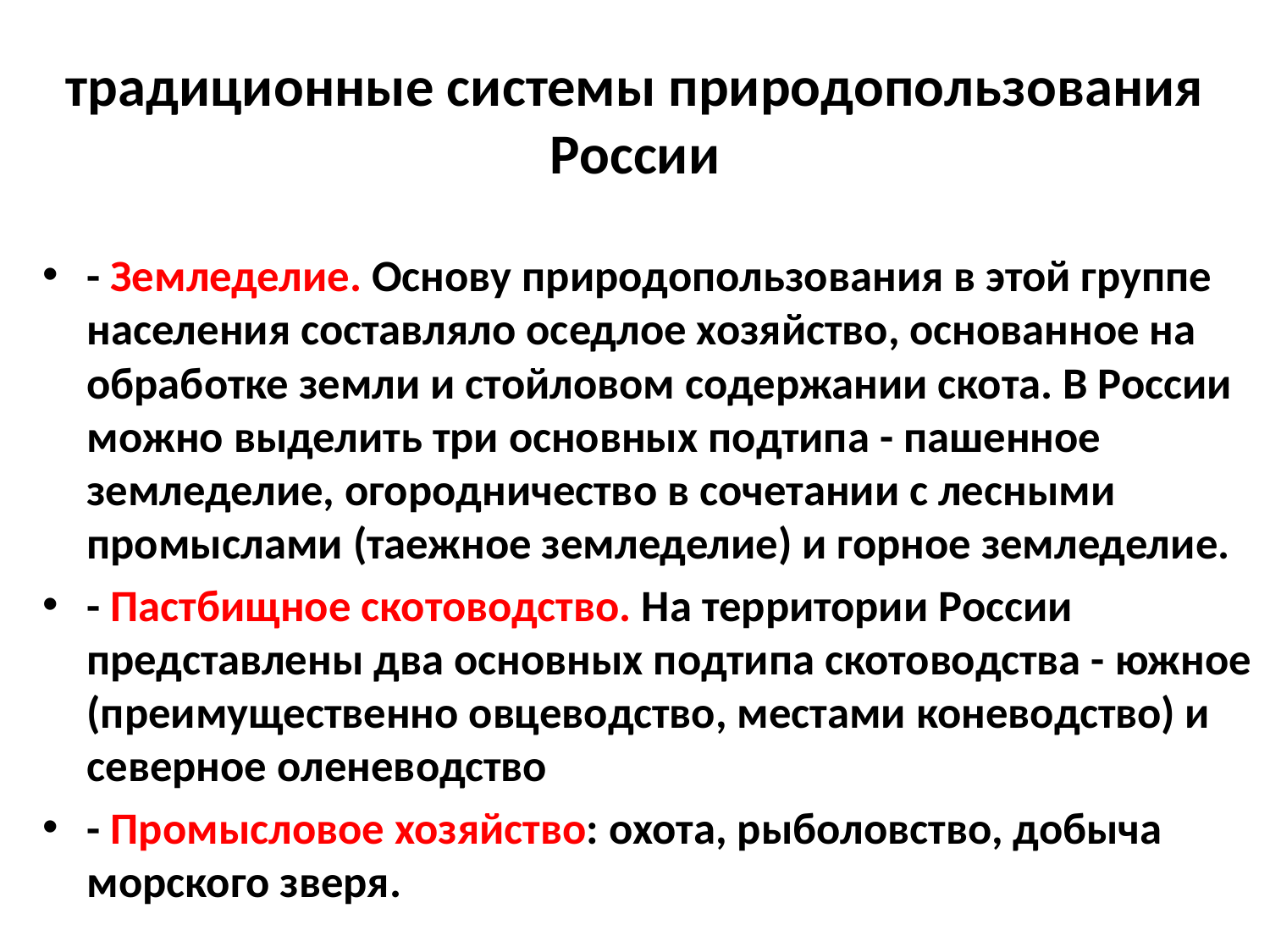

# традиционные системы природопользования России

- Земледелие. Основу природопользования в этой группе населения составляло оседлое хозяйство, основанное на обработке земли и стойловом содержании скота. В России можно выделить три основных подтипа - пашенное земледелие, огородничество в сочетании с лесными промыслами (таежное земледелие) и горное земледелие.
- Пастбищное скотоводство. На территории России представлены два основных подтипа скотоводства - южное (преимущественно овцеводство, местами коневодство) и северное оленеводство
- Промысловое хозяйство: охота, рыболовство, добыча морского зверя.